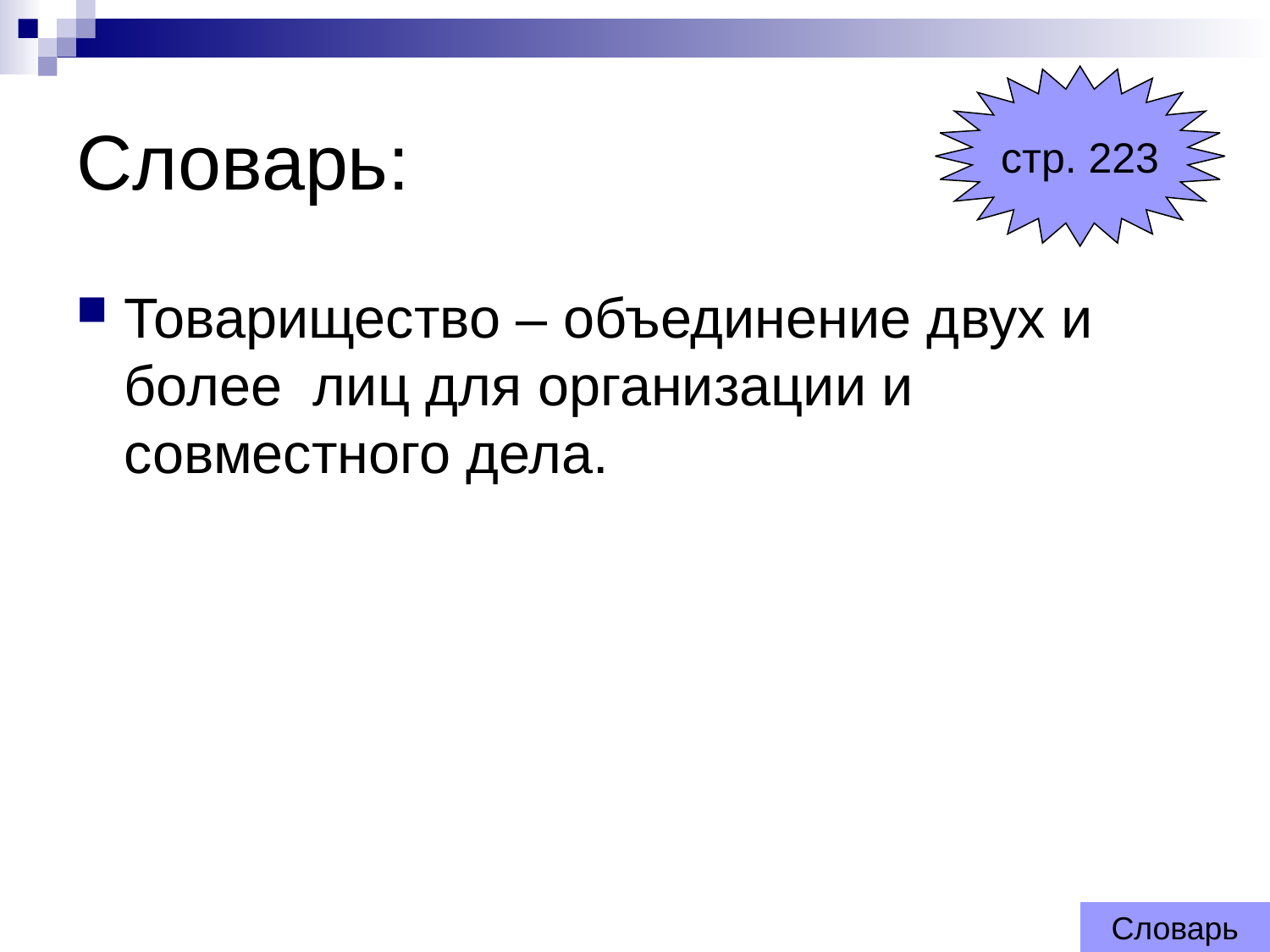

# Словарь:
стр. 223
Товарищество – объединение двух и более  лиц для организации и совместного дела.
Словарь